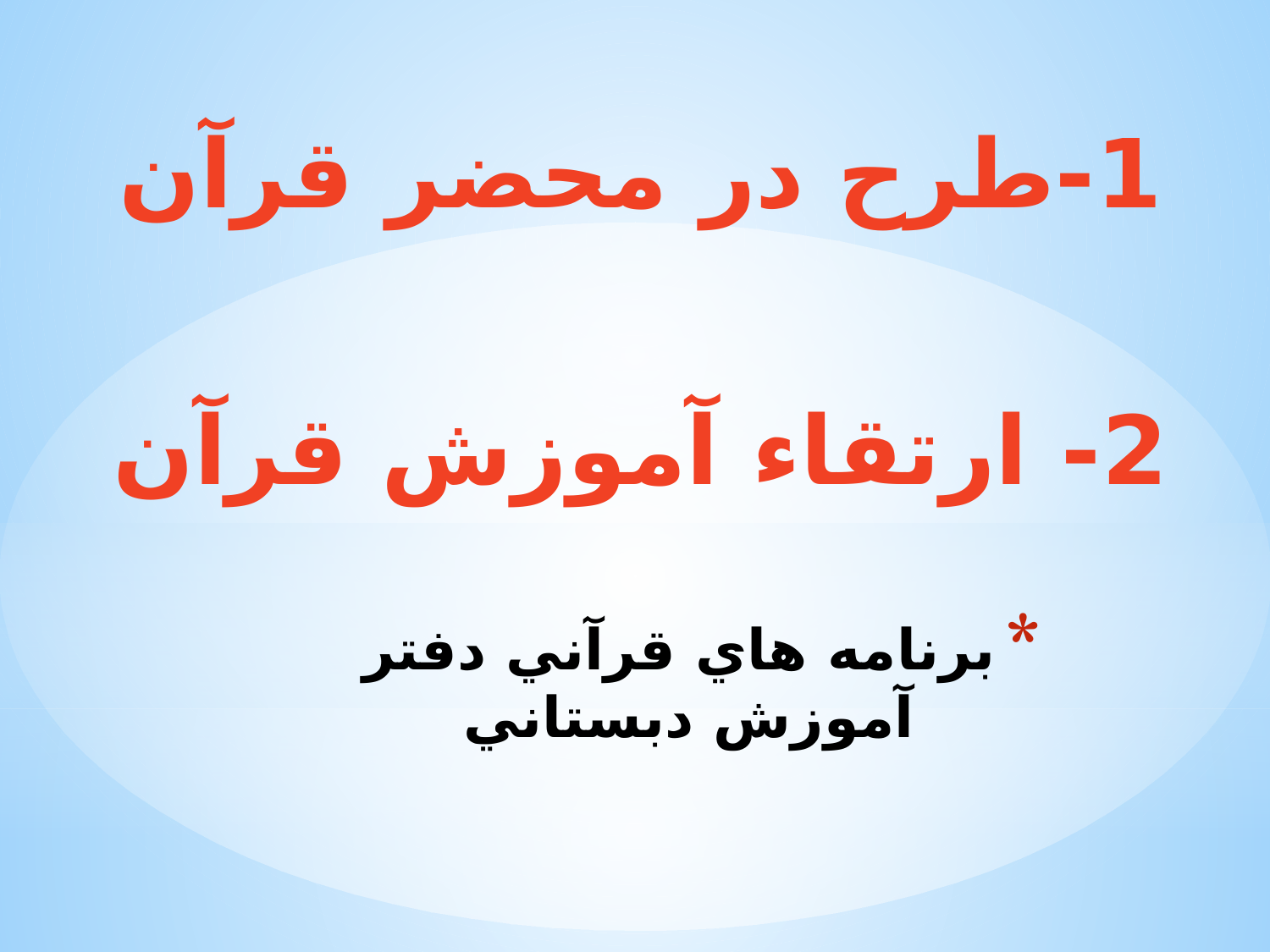

1-طرح در محضر قرآن

2- ارتقاء آموزش قرآن

# برنامه هاي قرآني دفتر آموزش دبستاني